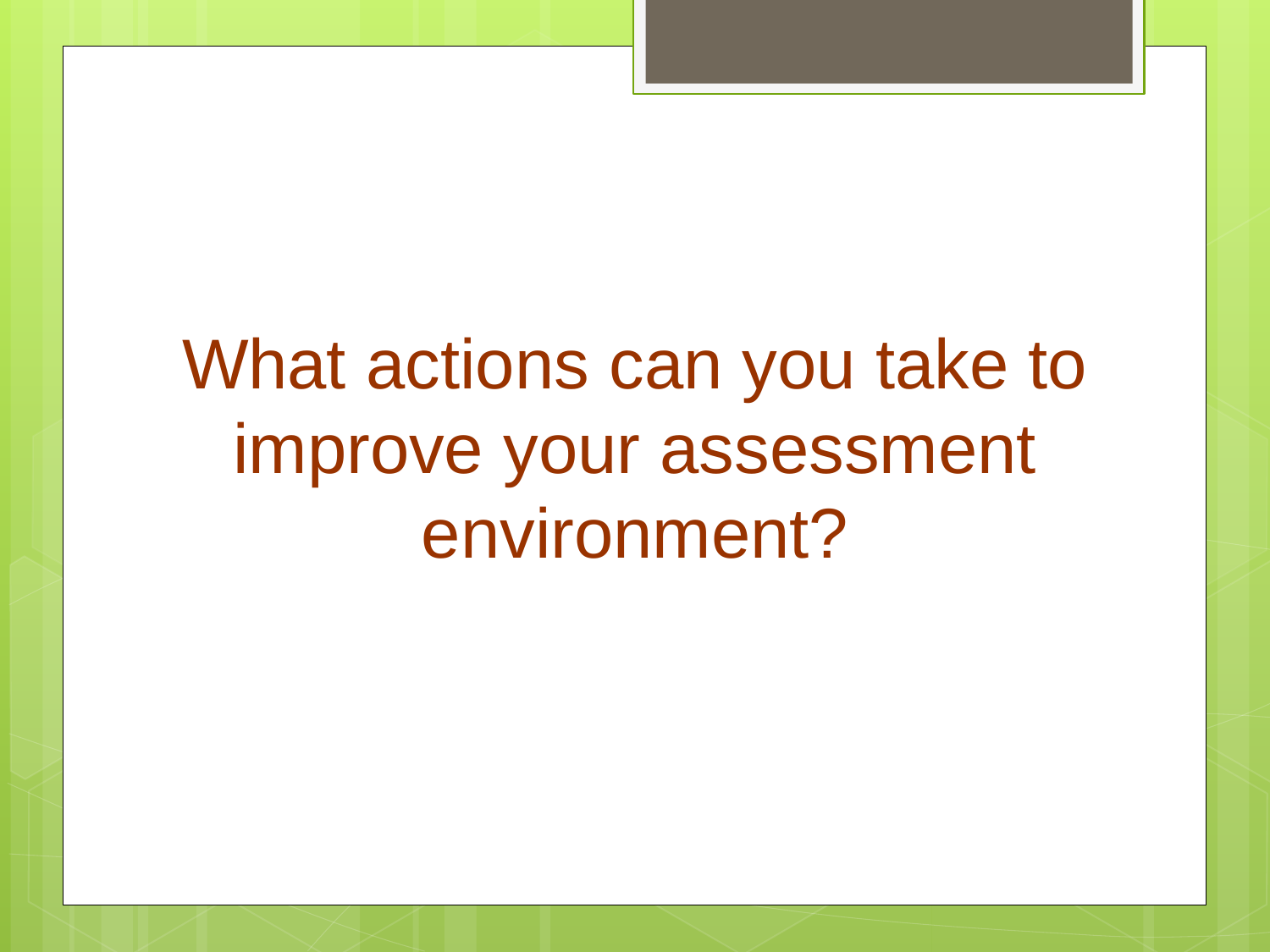

# What actions can you take to improve your assessment environment?